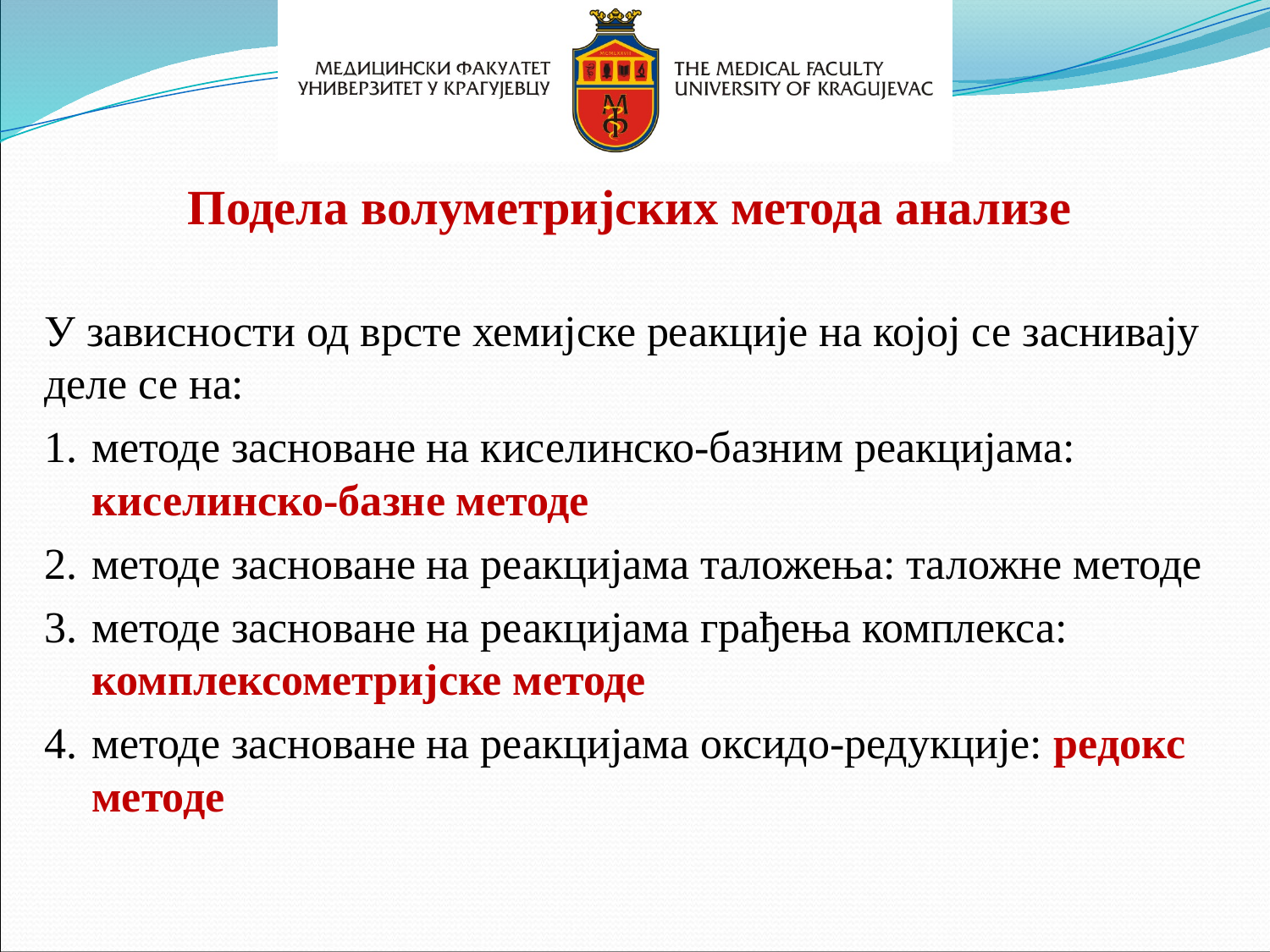

Подела волуметријских метода анализе
У зависности од врсте хемијске реакције на којој се заснивају деле се на:
методе засноване на киселинско-базним реакцијама: киселинско-базне методе
методе засноване на реакцијама таложења: таложне методе
методе засноване на реакцијама грађења комплекса: комплексометријске методе
методе засноване на реакцијама оксидо-редукције: редокс методе